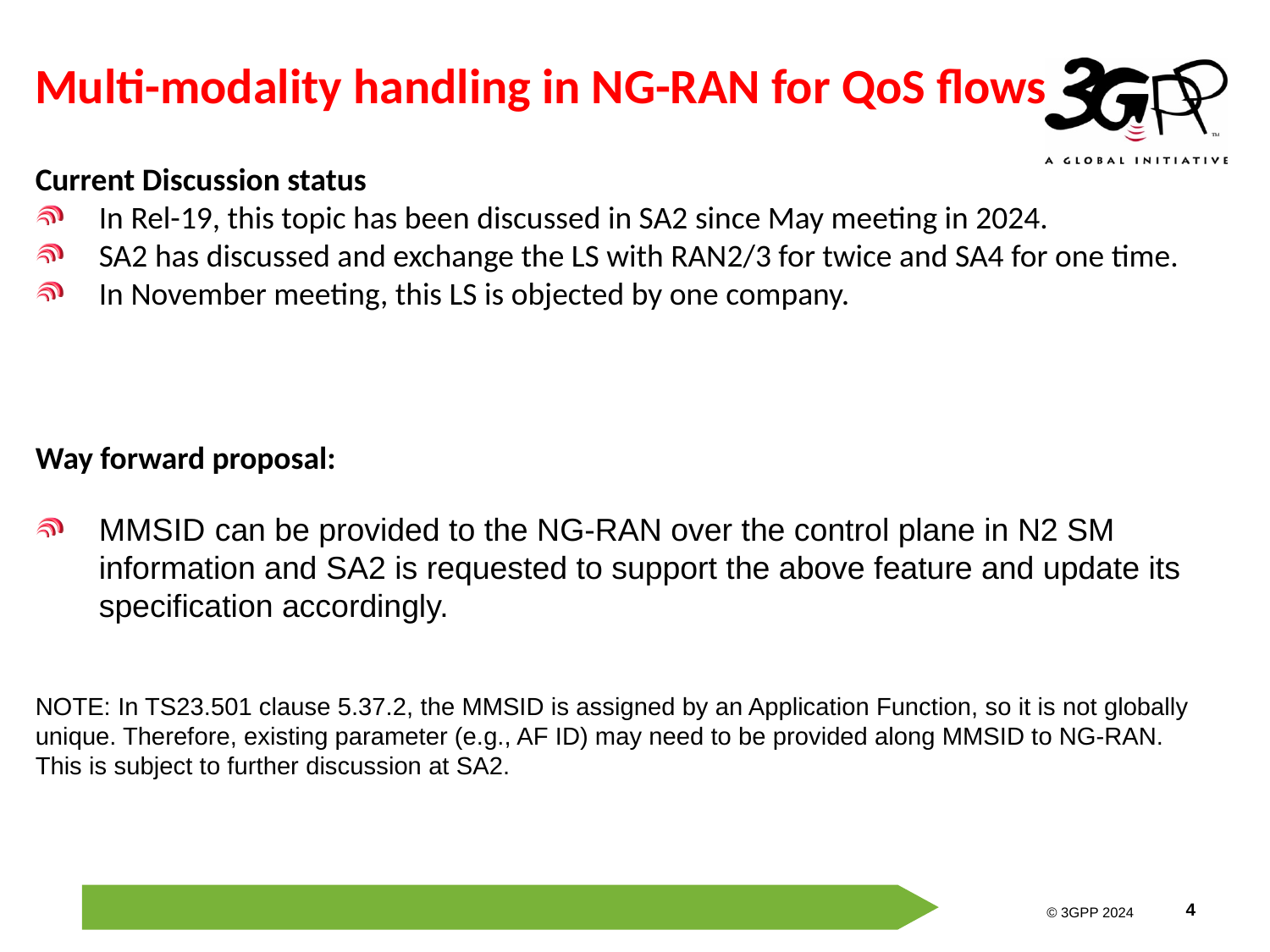

# Multi-modality handling in NG-RAN for QoS flows
Current Discussion status
In Rel-19, this topic has been discussed in SA2 since May meeting in 2024.
SA2 has discussed and exchange the LS with RAN2/3 for twice and SA4 for one time.
In November meeting, this LS is objected by one company.

Way forward proposal:

MMSID can be provided to the NG-RAN over the control plane in N2 SM information and SA2 is requested to support the above feature and update its specification accordingly.

NOTE: In TS23.501 clause 5.37.2, the MMSID is assigned by an Application Function, so it is not globally unique. Therefore, existing parameter (e.g., AF ID) may need to be provided along MMSID to NG-RAN. This is subject to further discussion at SA2.